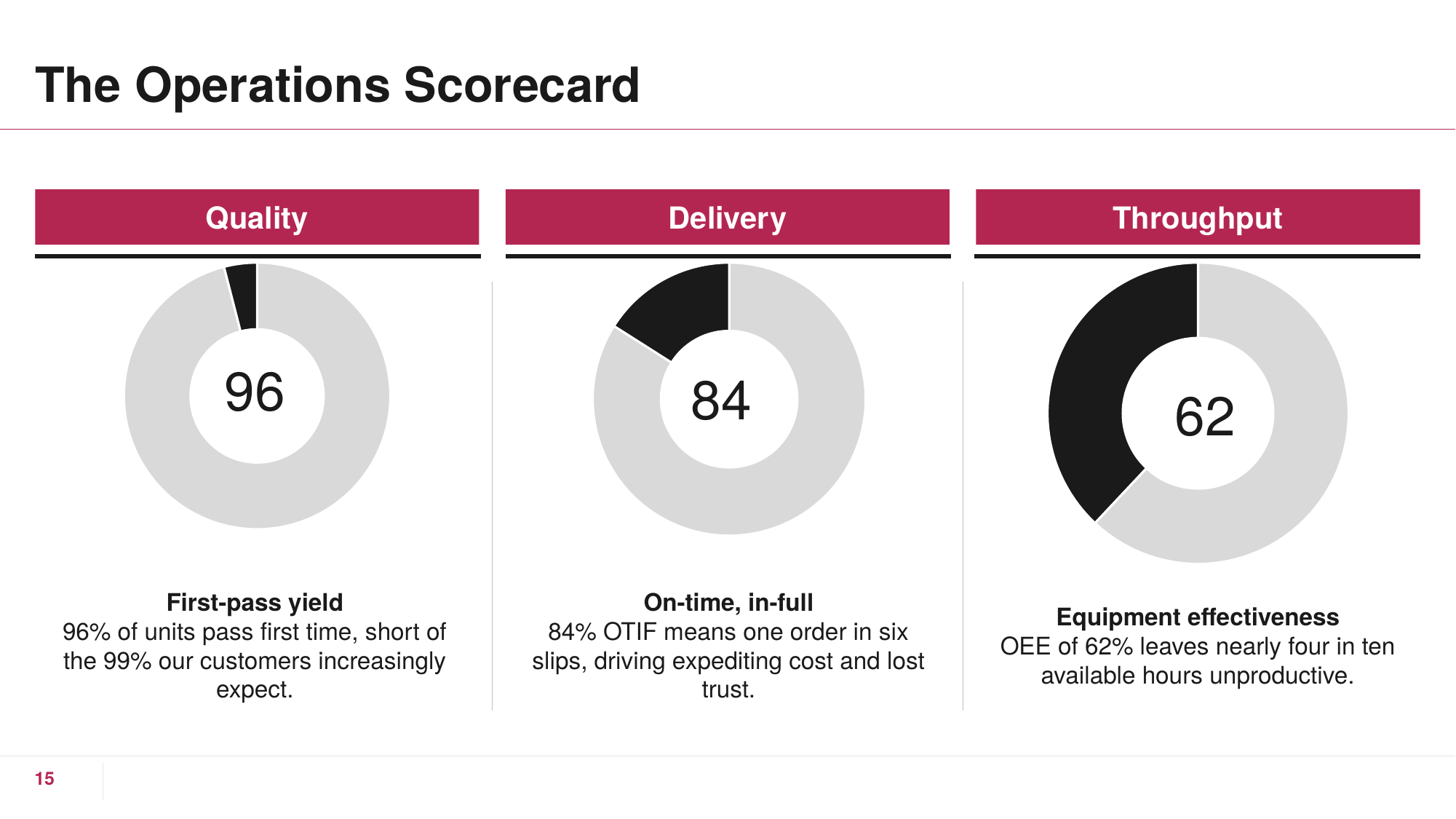

# The Operations Scorecard
Quality
Delivery
Throughput

### Chart

| Category | FPY |
|---|---|
| Achieved | 96.0 |
| Gap | 4.0 |

### Chart

| Category | OTIF |
|---|---|
| Achieved | 84.0 |
| Gap | 16.0 |

### Chart

| Category | OEE |
|---|---|
| Achieved | 62.0 |
| Gap | 38.0 |
First-pass yield
96% of units pass first time, short of the 99% our customers increasingly expect.
On-time, in-full
84% OTIF means one order in six slips, driving expediting cost and lost trust.
Equipment effectiveness
OEE of 62% leaves nearly four in ten available hours unproductive.
15